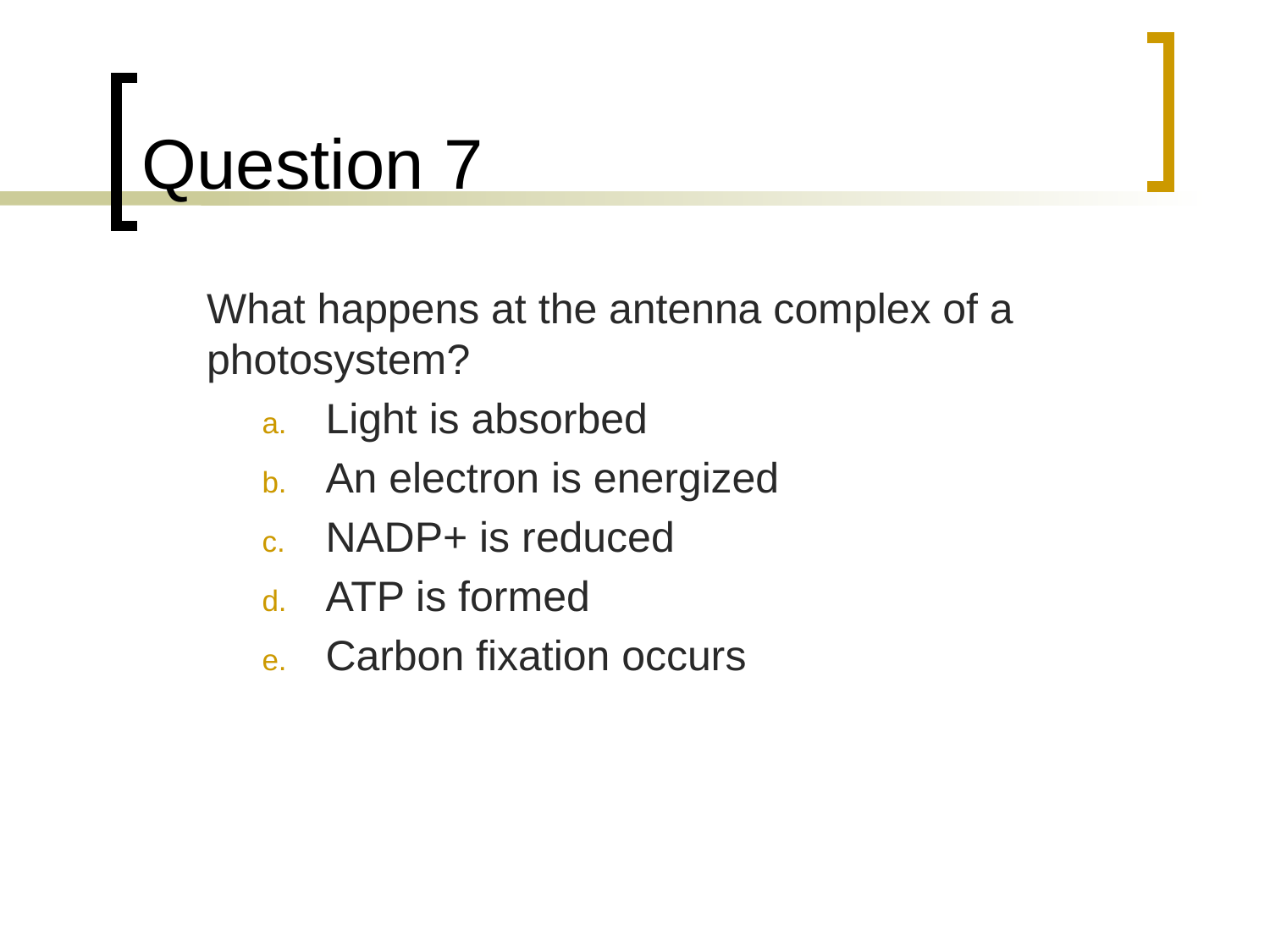

# Question 7
	What happens at the antenna complex of a photosystem?
Light is absorbed
An electron is energized
NADP+ is reduced
ATP is formed
Carbon fixation occurs